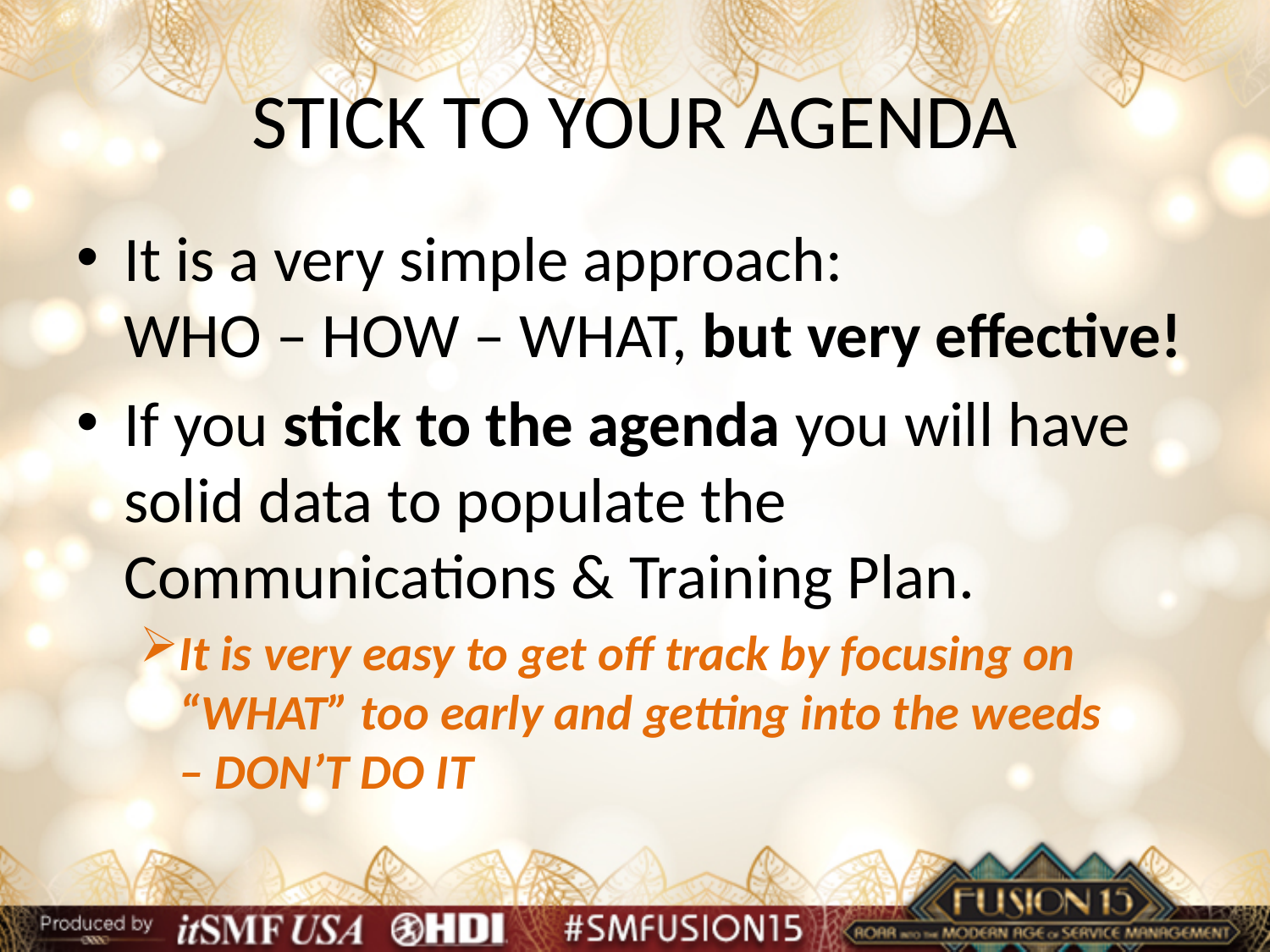

# STICK TO YOUR AGENDA
It is a very simple approach:
WHO – HOW – WHAT, but very effective!
If you stick to the agenda you will have solid data to populate the Communications & Training Plan.
It is very easy to get off track by focusing on “WHAT” too early and getting into the weeds
– DON’T DO IT